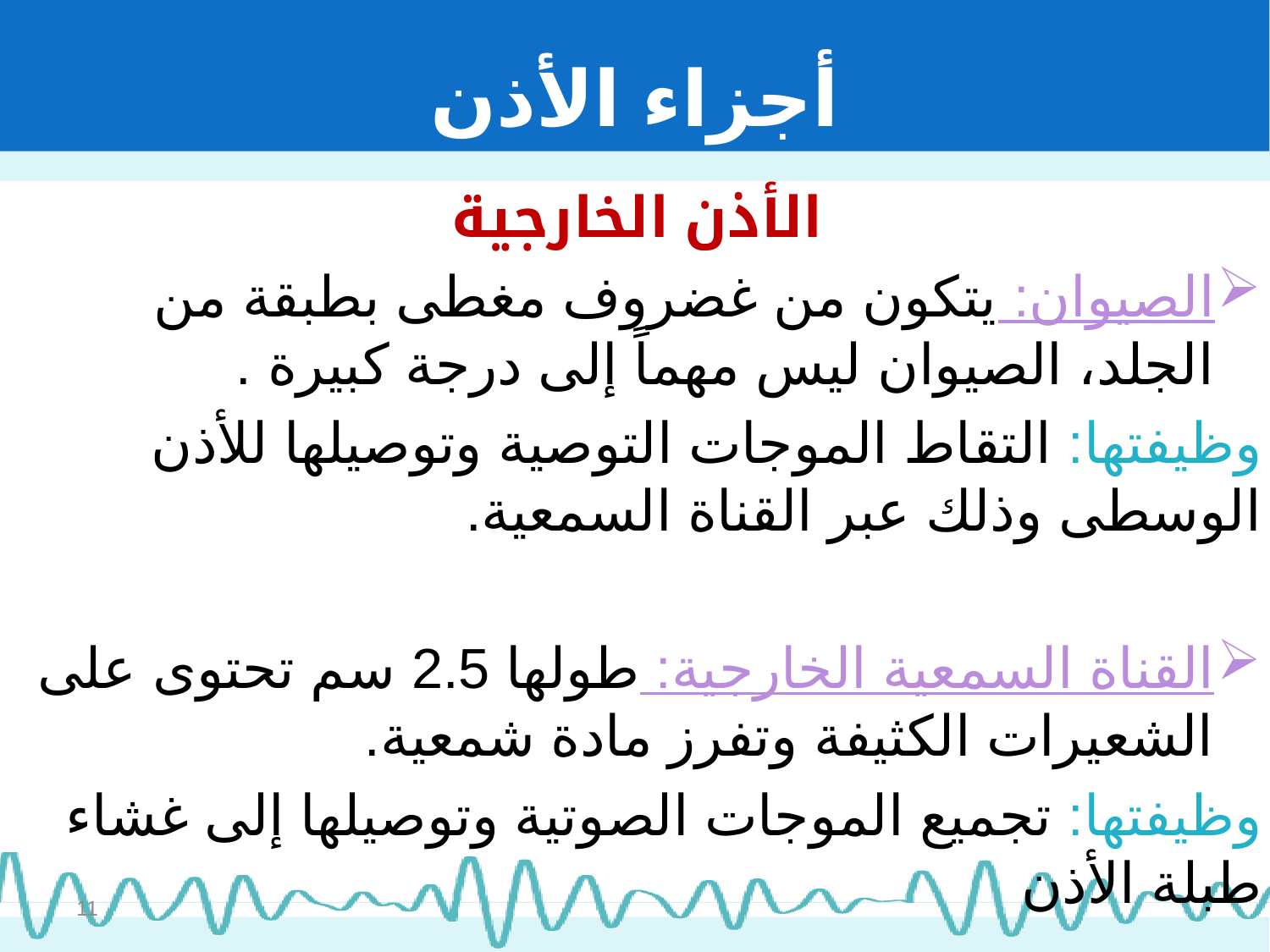

# أجزاء الأذن
الأذن الخارجية
الصيوان: يتكون من غضروف مغطى بطبقة من الجلد، الصيوان ليس مهماً إلى درجة كبيرة .
وظيفتها: التقاط الموجات التوصية وتوصيلها للأذن الوسطى وذلك عبر القناة السمعية.

القناة السمعية الخارجية: طولها 2.5 سم تحتوى على الشعيرات الكثيفة وتفرز مادة شمعية.
وظيفتها: تجميع الموجات الصوتية وتوصيلها إلى غشاء طبلة الأذن

11